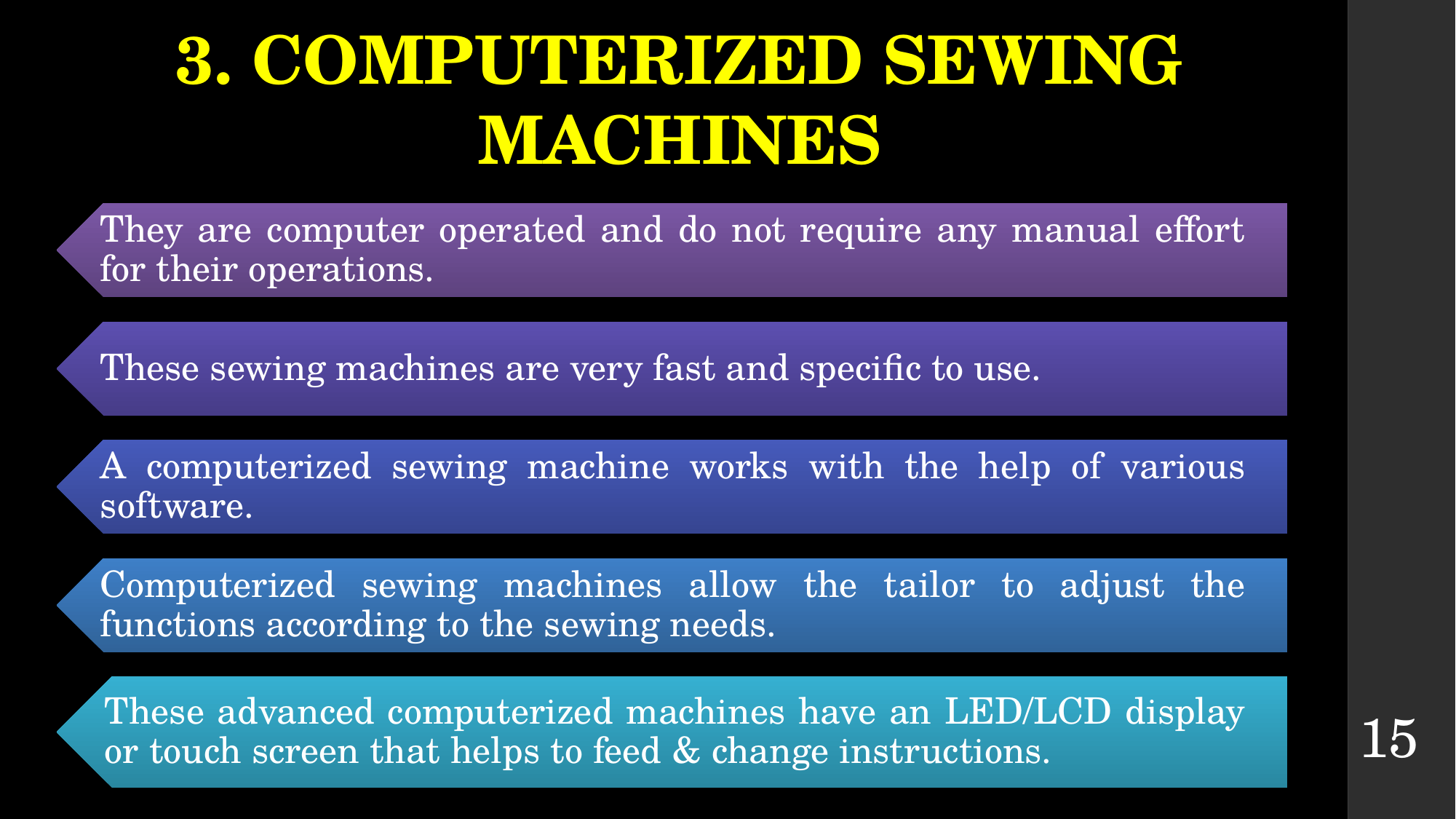

# 3. COMPUTERIZED SEWING MACHINES
They are computer operated and do not require any manual effort for their operations.
These sewing machines are very fast and specific to use.
A computerized sewing machine works with the help of various software.
Computerized sewing machines allow the tailor to adjust the functions according to the sewing needs.
These advanced computerized machines have an LED/LCD display or touch screen that helps to feed & change instructions.
15